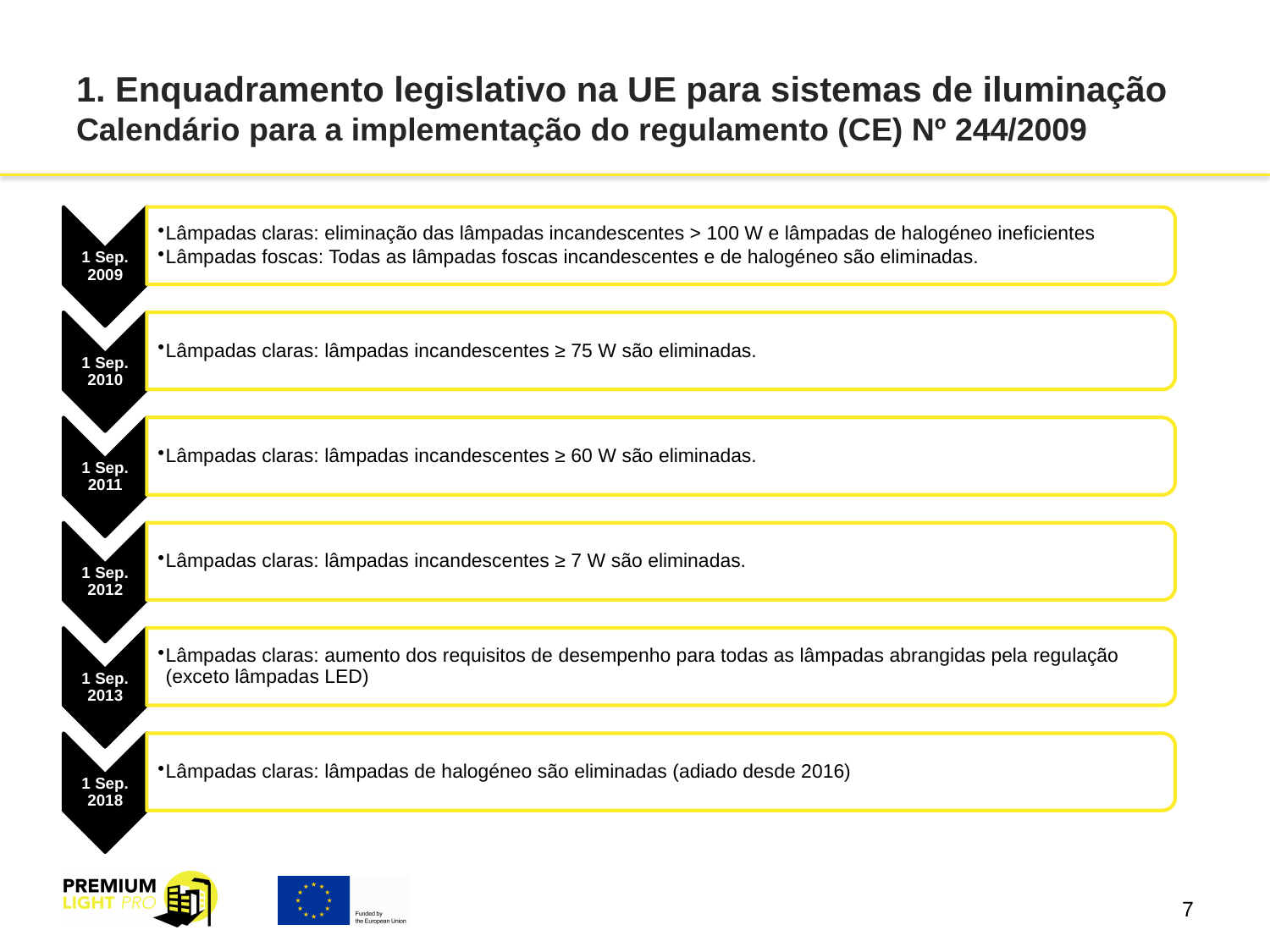

# 1. Enquadramento legislativo na UE para sistemas de iluminação Calendário para a implementação do regulamento (CE) Nº 244/2009
1 Sep. 2009
Lâmpadas claras: eliminação das lâmpadas incandescentes > 100 W e lâmpadas de halogéneo ineficientes
Lâmpadas foscas: Todas as lâmpadas foscas incandescentes e de halogéneo são eliminadas.
1 Sep. 2010
Lâmpadas claras: lâmpadas incandescentes ≥ 75 W são eliminadas.
1 Sep. 2011
Lâmpadas claras: lâmpadas incandescentes ≥ 60 W são eliminadas.
1 Sep. 2012
Lâmpadas claras: lâmpadas incandescentes ≥ 7 W são eliminadas.
1 Sep. 2013
Lâmpadas claras: aumento dos requisitos de desempenho para todas as lâmpadas abrangidas pela regulação (exceto lâmpadas LED)
1 Sep. 2018
Lâmpadas claras: lâmpadas de halogéneo são eliminadas (adiado desde 2016)